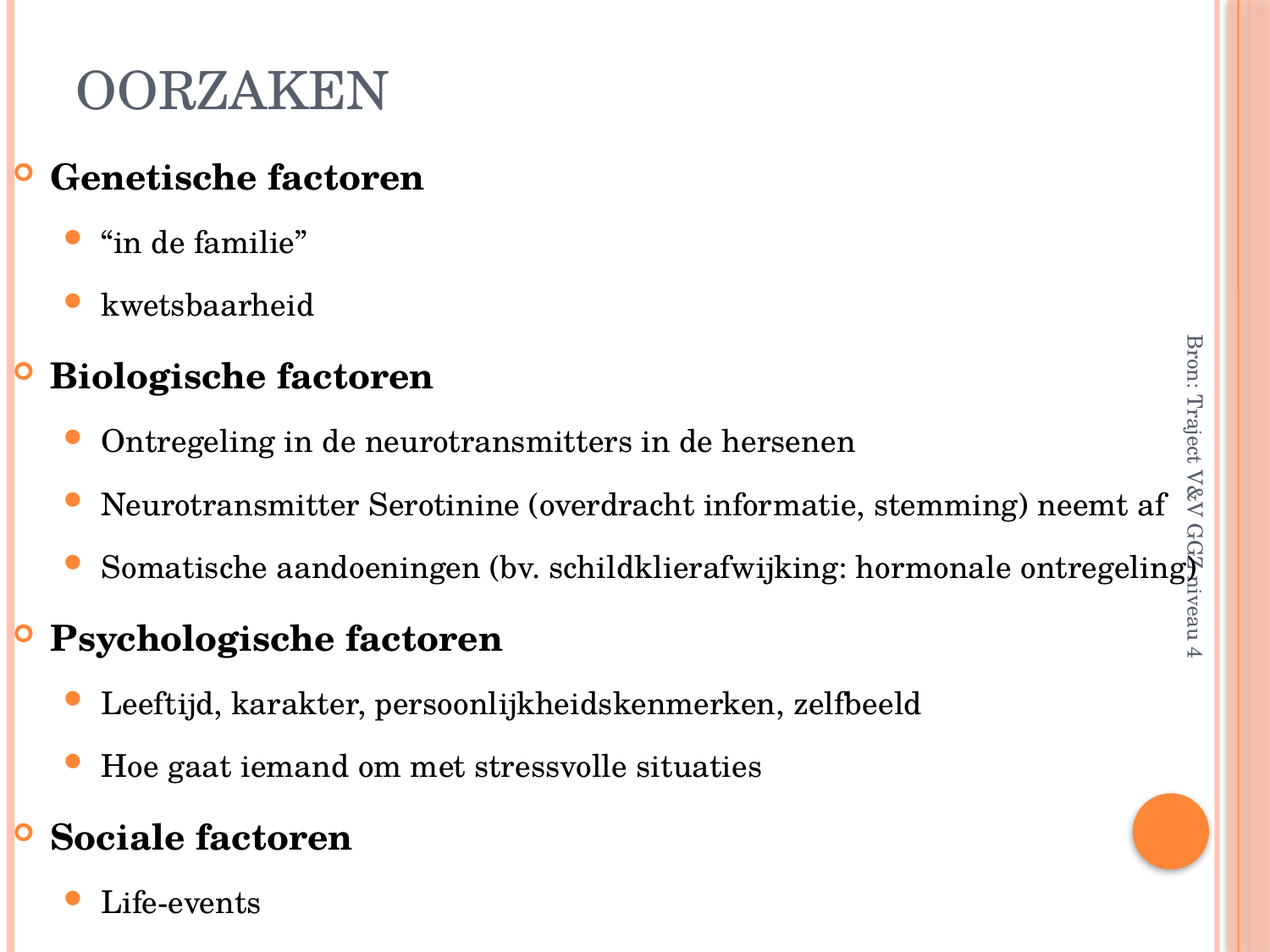

# Oorzaken
Genetische factoren
“in de familie”
kwetsbaarheid
Biologische factoren
Ontregeling in de neurotransmitters in de hersenen
Neurotransmitter Serotinine (overdracht informatie, stemming) neemt af
Somatische aandoeningen (bv. schildklierafwijking: hormonale ontregeling)
Psychologische factoren
Leeftijd, karakter, persoonlijkheidskenmerken, zelfbeeld
Hoe gaat iemand om met stressvolle situaties
Sociale factoren
Life-events
Bron: Traject V&V GGZ niveau 4